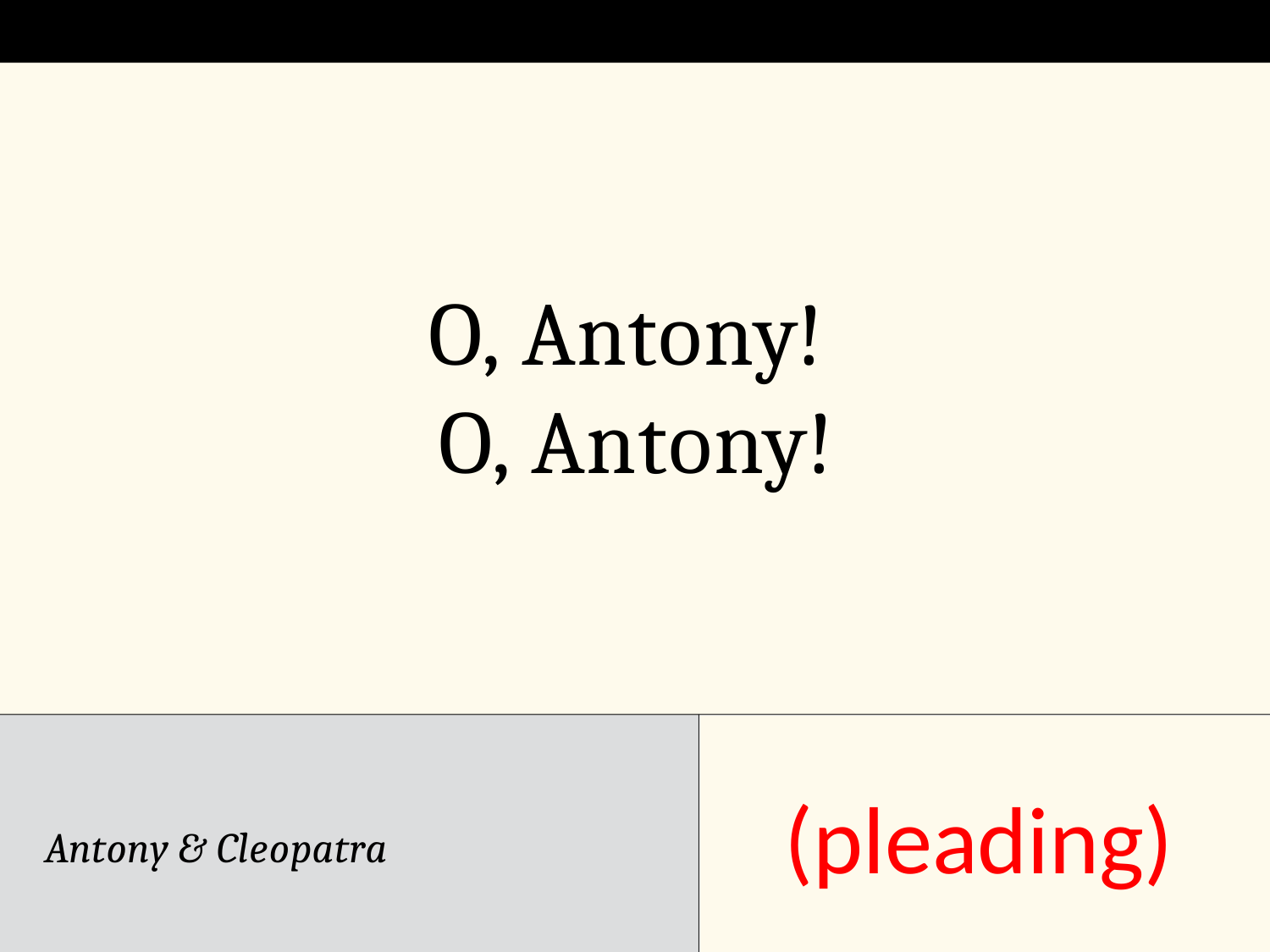

O, Antony!
O, Antony!
(pleading)
Antony & Cleopatra